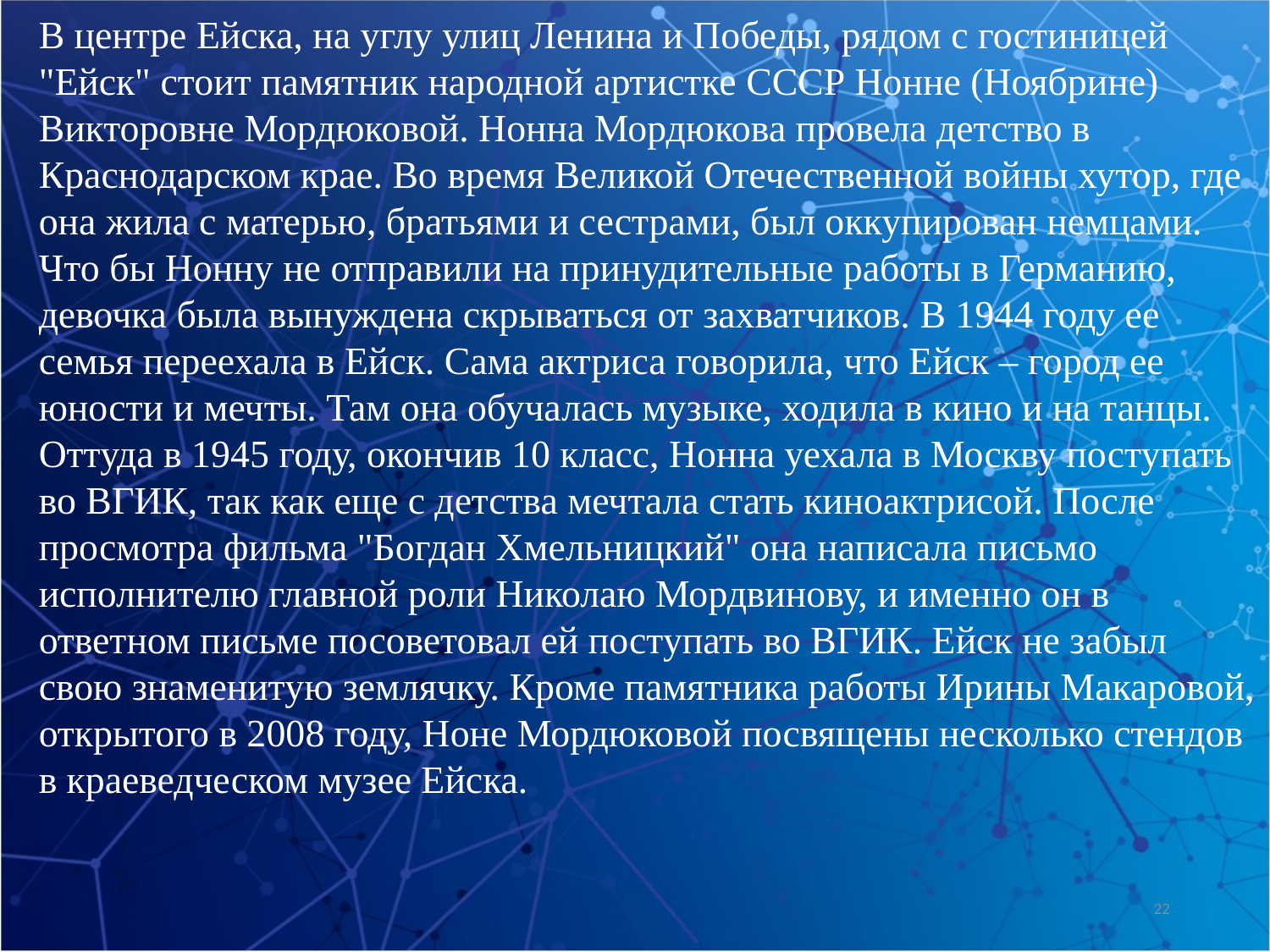

В центре Ейска, на углу улиц Ленина и Победы, рядом с гостиницей "Ейск" стоит памятник народной артистке СССР Нонне (Ноябрине) Викторовне Мордюковой. Нонна Мордюкова провела детство в Краснодарском крае. Во время Великой Отечественной войны хутор, где она жила с матерью, братьями и сестрами, был оккупирован немцами. Что бы Нонну не отправили на принудительные работы в Германию, девочка была вынуждена скрываться от захватчиков. В 1944 году ее семья переехала в Ейск. Сама актриса говорила, что Ейск – город ее юности и мечты. Там она обучалась музыке, ходила в кино и на танцы. Оттуда в 1945 году, окончив 10 класс, Нонна уехала в Москву поступать во ВГИК, так как еще с детства мечтала стать киноактрисой. После просмотра фильма "Богдан Хмельницкий" она написала письмо исполнителю главной роли Николаю Мордвинову, и именно он в ответном письме посоветовал ей поступать во ВГИК. Ейск не забыл свою знаменитую землячку. Кроме памятника работы Ирины Макаровой, открытого в 2008 году, Ноне Мордюковой посвящены несколько стендов в краеведческом музее Ейска.
22